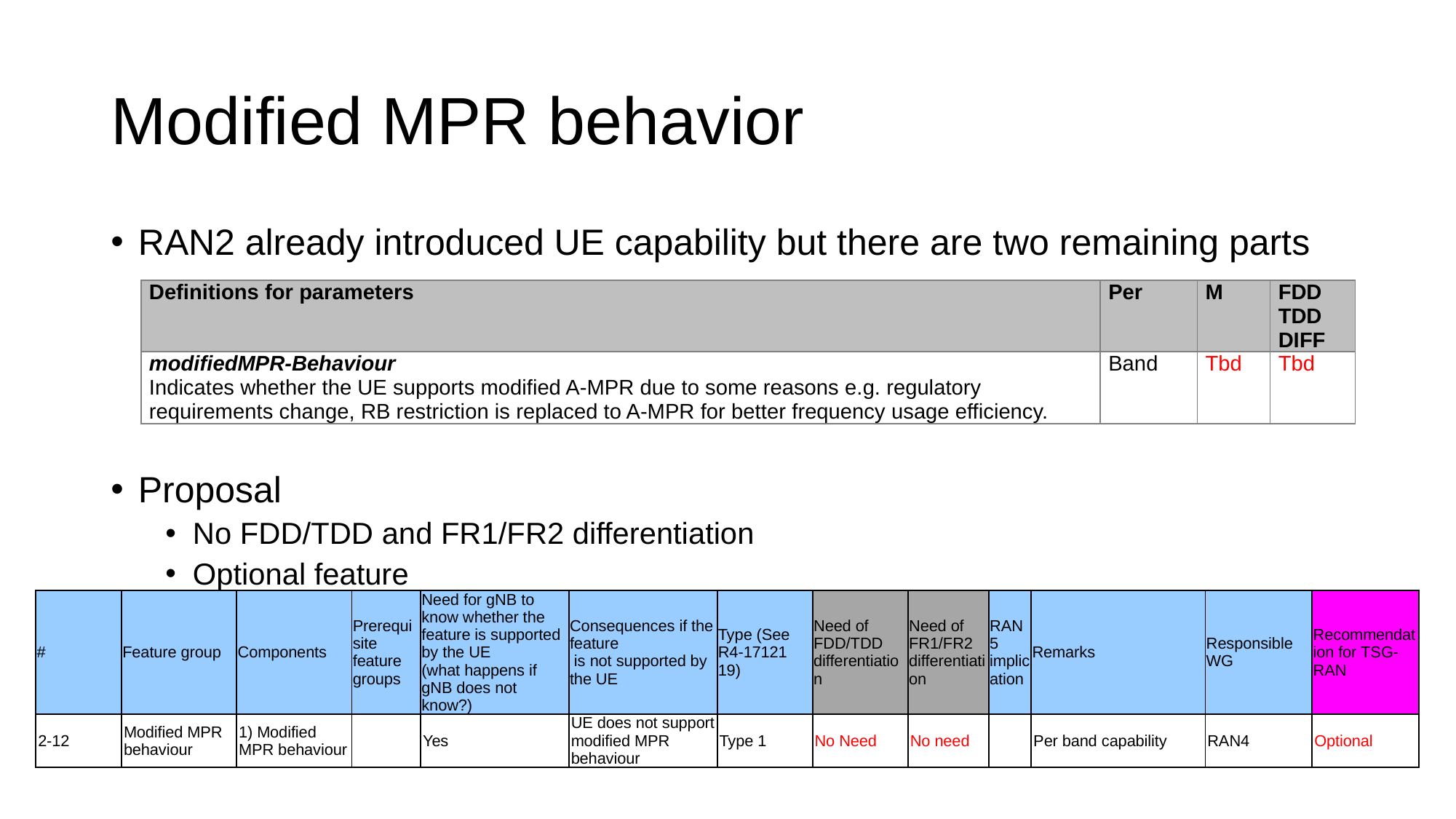

# Modified MPR behavior
RAN2 already introduced UE capability but there are two remaining parts

Proposal
No FDD/TDD and FR1/FR2 differentiation
Optional feature

| Definitions for parameters | Per | M | FDD TDD DIFF |
| --- | --- | --- | --- |
| modifiedMPR-Behaviour Indicates whether the UE supports modified A-MPR due to some reasons e.g. regulatory requirements change, RB restriction is replaced to A-MPR for better frequency usage efficiency. | Band | Tbd | Tbd |
| # | Feature group | Components | Prerequisite feature groups | Need for gNB to know whether the feature is supported by the UE (what happens if gNB does not know?) | Consequences if the feature is not supported by the UE | Type (See R4-17121 19) | Need of FDD/TDD differentiation | Need of FR1/FR2 differentiation | RAN5 implication | Remarks | Responsible WG | Recommendation for TSG-RAN |
| --- | --- | --- | --- | --- | --- | --- | --- | --- | --- | --- | --- | --- |
| 2-12 | Modified MPR behaviour | 1) Modified MPR behaviour |  | Yes | UE does not support modified MPR behaviour | Type 1 | No Need | No need |  | Per band capability | RAN4 | Optional |